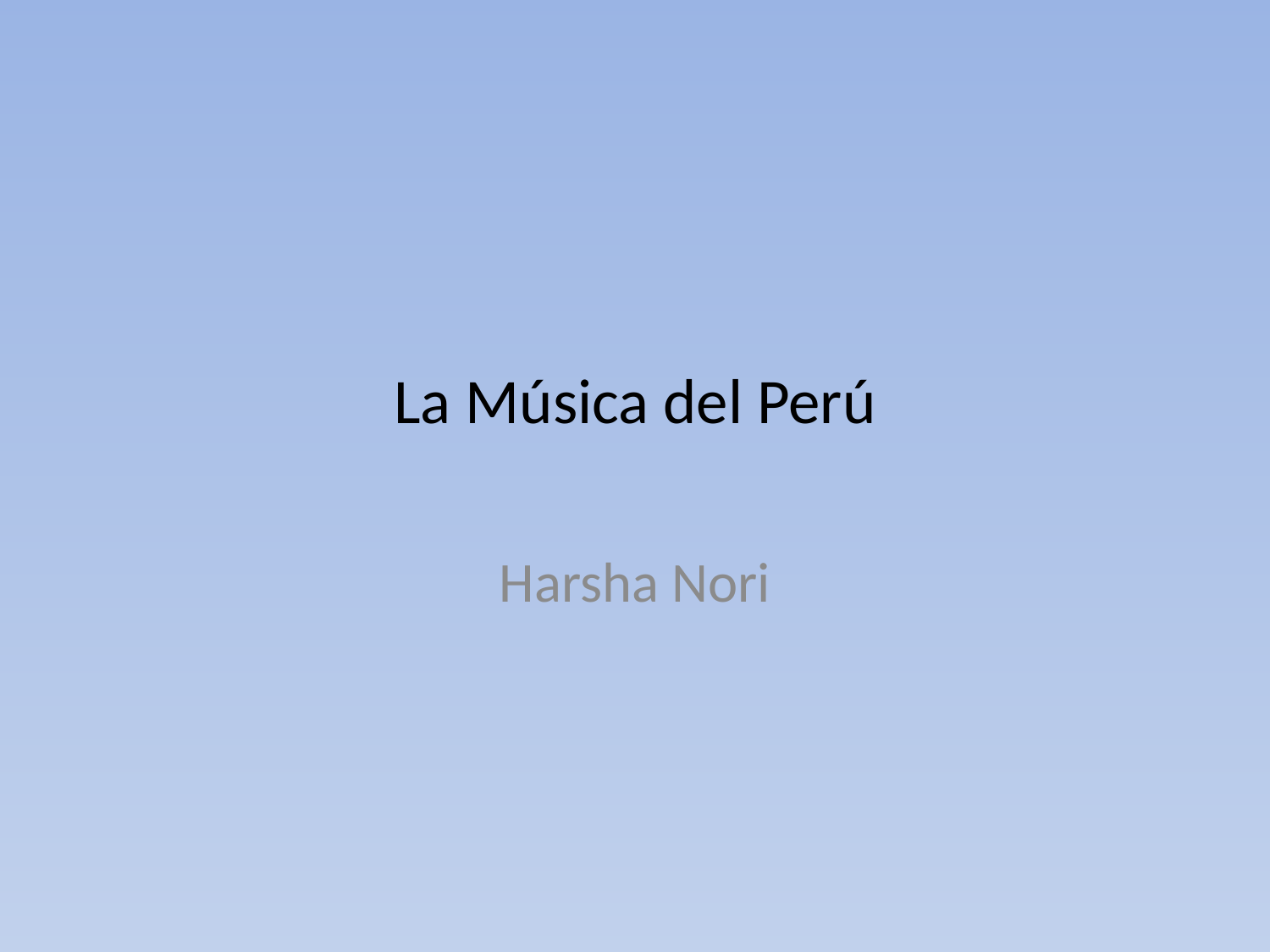

# La Música del Perú
Harsha Nori